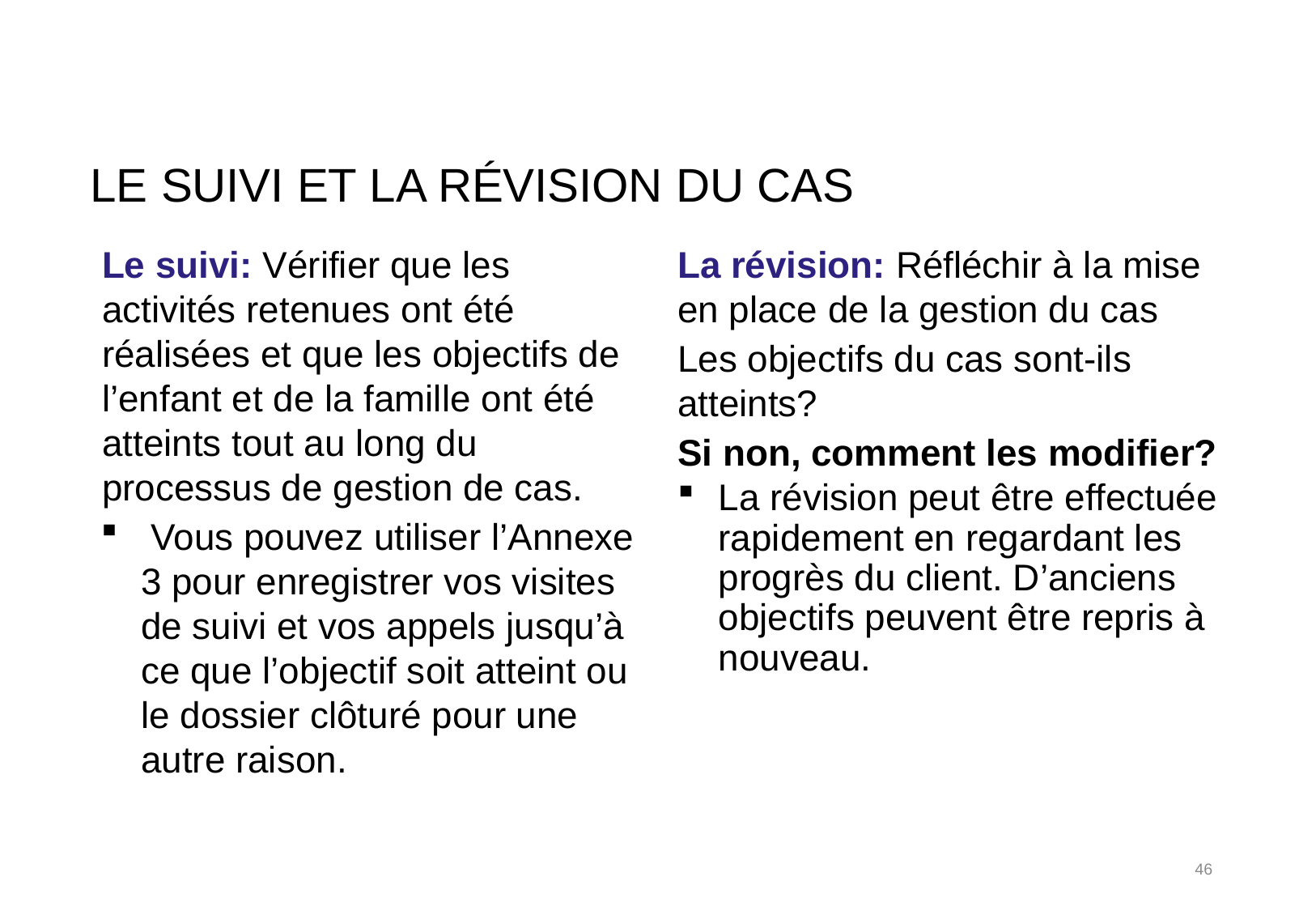

# Le suivi et la révision du cas
Le suivi: Vérifier que les activités retenues ont été réalisées et que les objectifs de l’enfant et de la famille ont été atteints tout au long du processus de gestion de cas.
 Vous pouvez utiliser l’Annexe 3 pour enregistrer vos visites de suivi et vos appels jusqu’à ce que l’objectif soit atteint ou le dossier clôturé pour une autre raison.
La révision: Réfléchir à la mise en place de la gestion du cas
Les objectifs du cas sont-ils atteints?
Si non, comment les modifier?
La révision peut être effectuée rapidement en regardant les progrès du client. D’anciens objectifs peuvent être repris à nouveau.
46